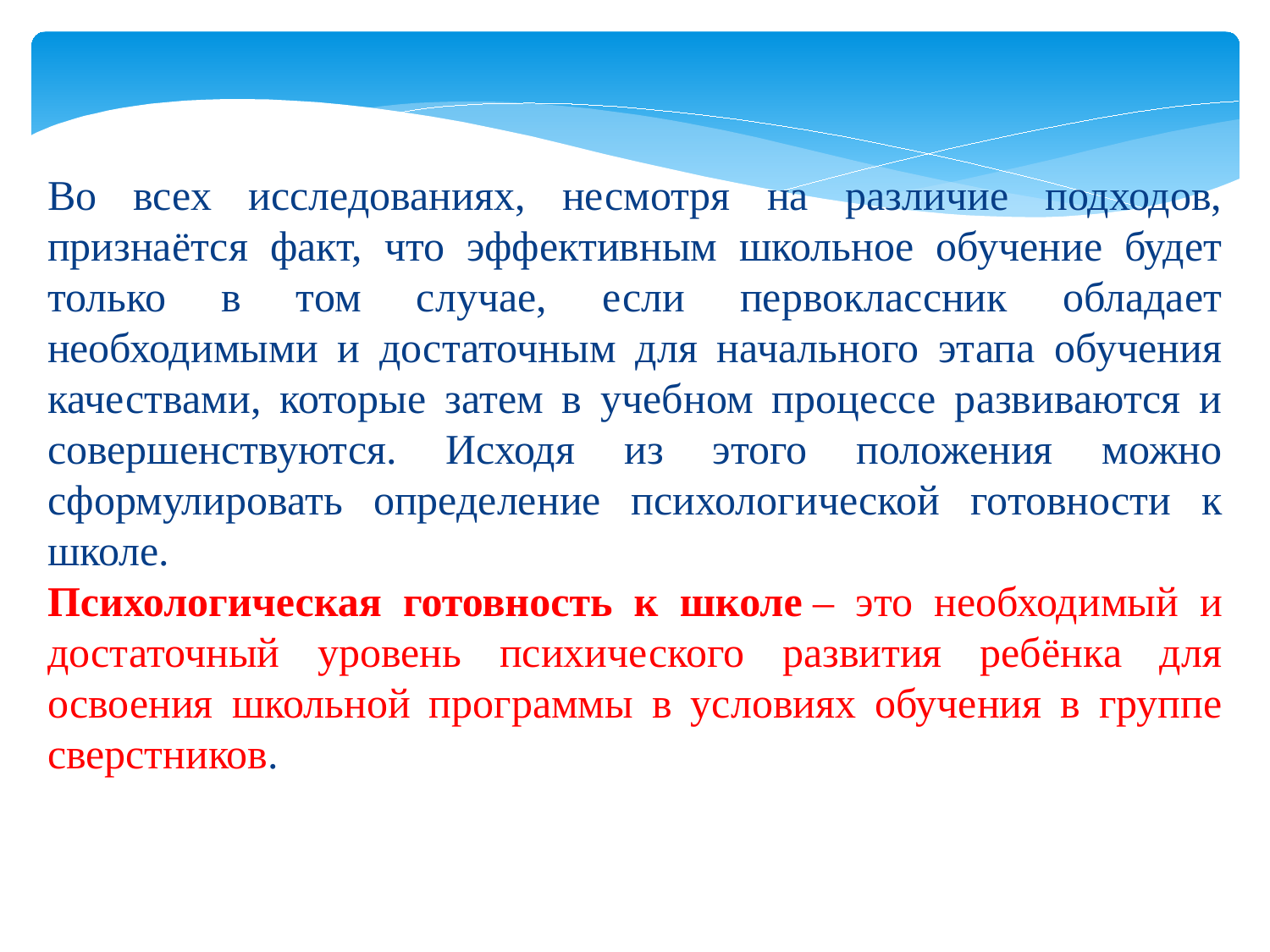

Во всех исследованиях, несмотря на различие подходов, признаётся факт, что эффективным школьное обучение будет только в том случае, если первоклассник обладает необходимыми и достаточным для начального этапа обучения качествами, которые затем в учебном процессе развиваются и совершенствуются. Исходя из этого положения можно сформулировать определение психологической готовности к школе.
Психологическая готовность к школе – это необходимый и достаточный уровень психического развития ребёнка для освоения школьной программы в условиях обучения в группе сверстников.